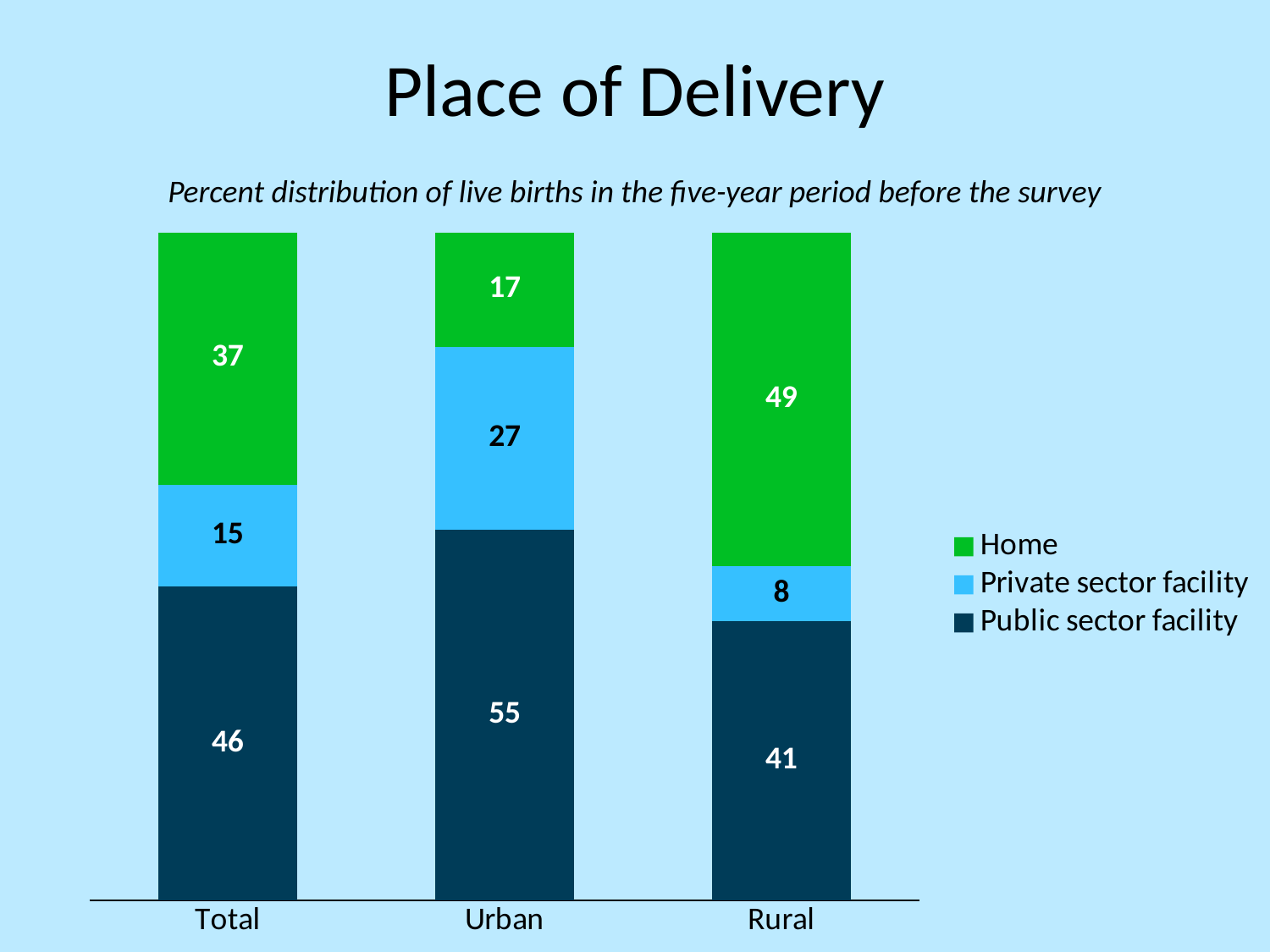

# Place of Delivery
Percent distribution of live births in the five-year period before the survey

### Chart

| Category | Public sector facility | Private sector facility | Home |
|---|---|---|---|
| Total | 46.0 | 15.0 | 37.0 |
| Urban | 55.0 | 27.0 | 17.0 |
| Rural | 41.0 | 8.0 | 49.0 |